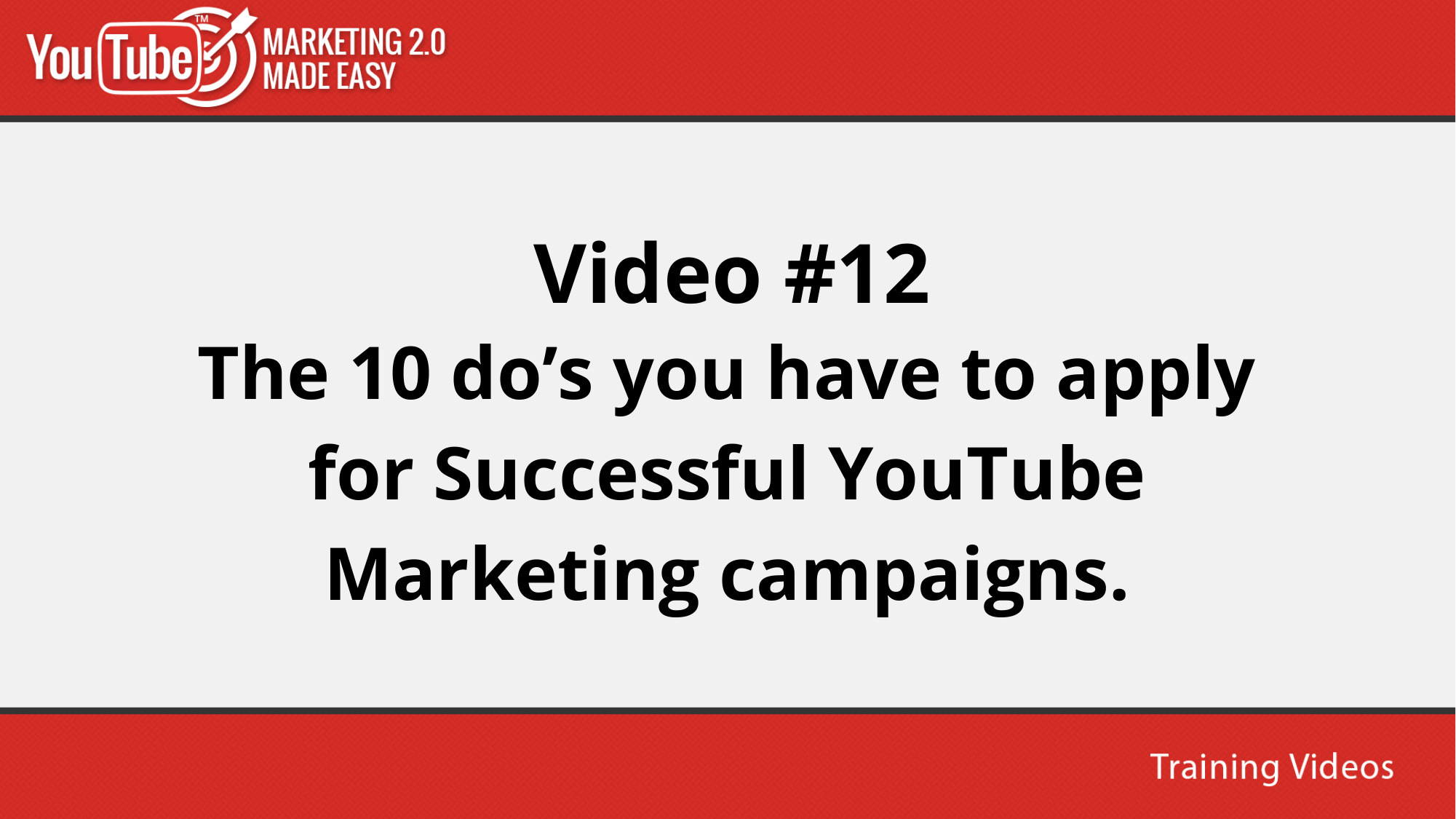

Video #12
The 10 do’s you have to apply for Successful YouTube Marketing campaigns.